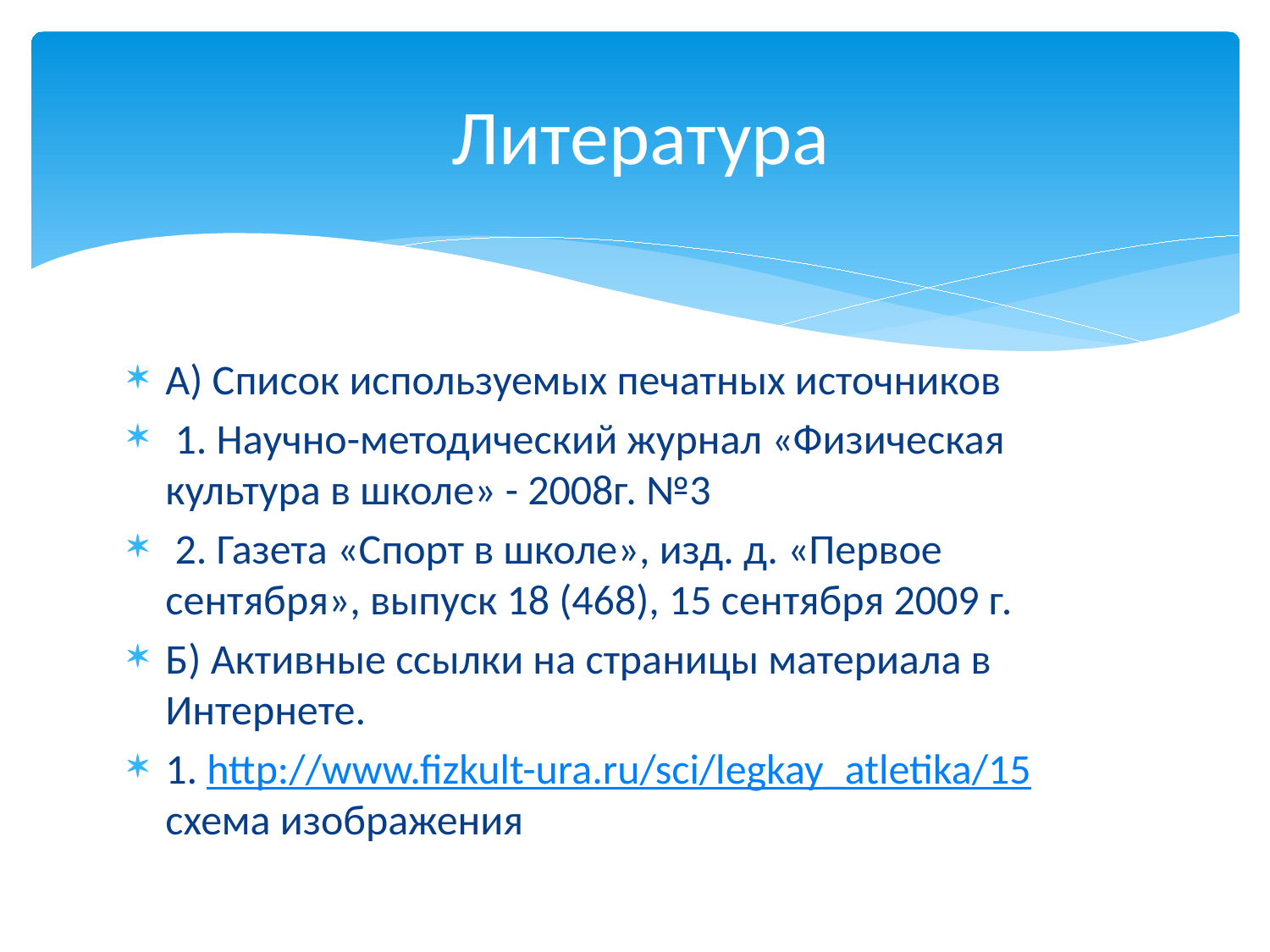

# Литература
А) Список используемых печатных источников
 1. Научно-методический журнал «Физическая культура в школе» - 2008г. №3
 2. Газета «Спорт в школе», изд. д. «Первое сентября», выпуск 18 (468), 15 сентября 2009 г.
Б) Активные ссылки на страницы материала в Интернете.
1. http://www.fizkult-ura.ru/sci/legkay_atletika/15  схема изображения